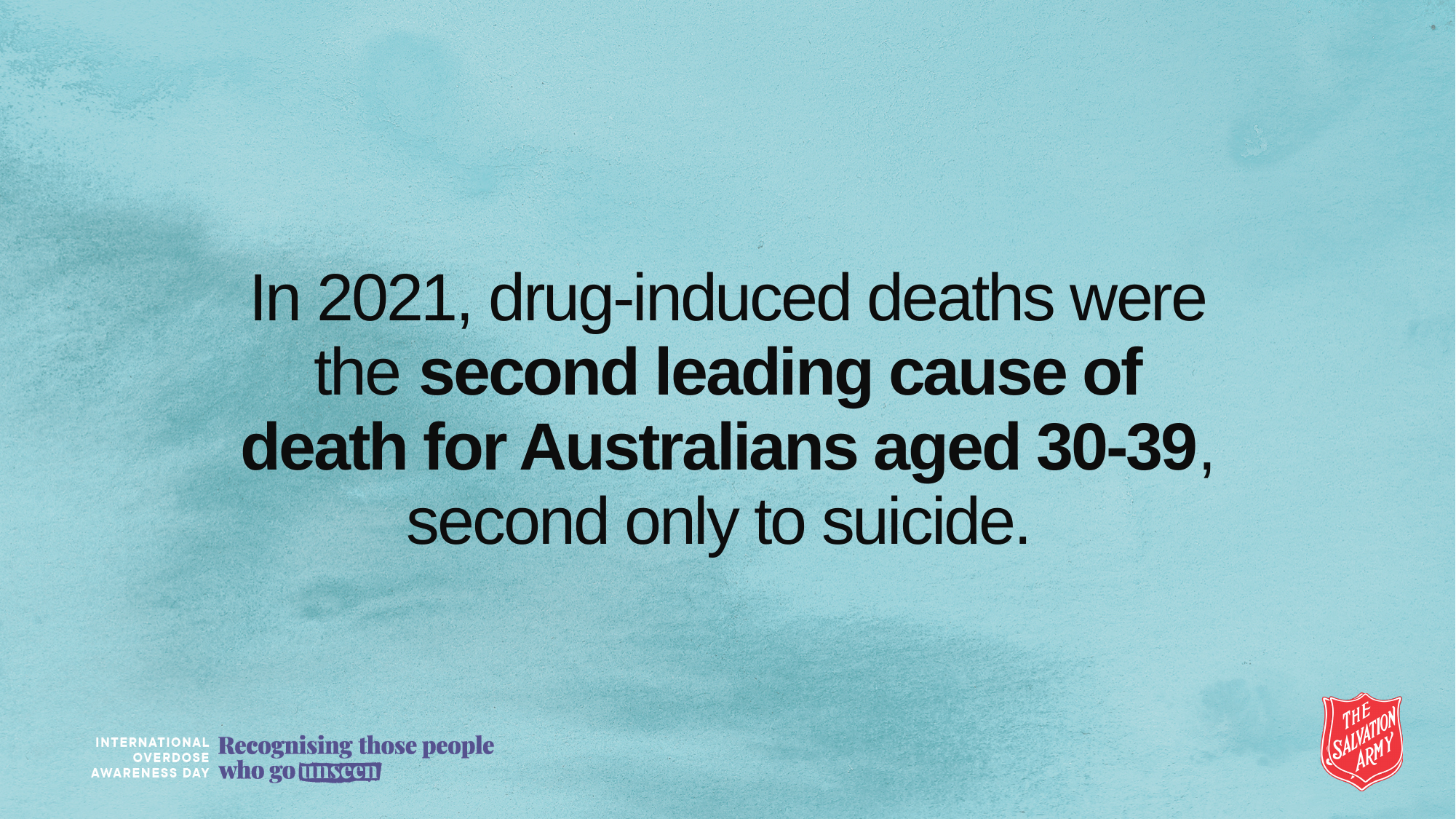

# In 2021, drug-induced deaths were the second leading cause of death for Australians aged 30-39, second only to suicide.